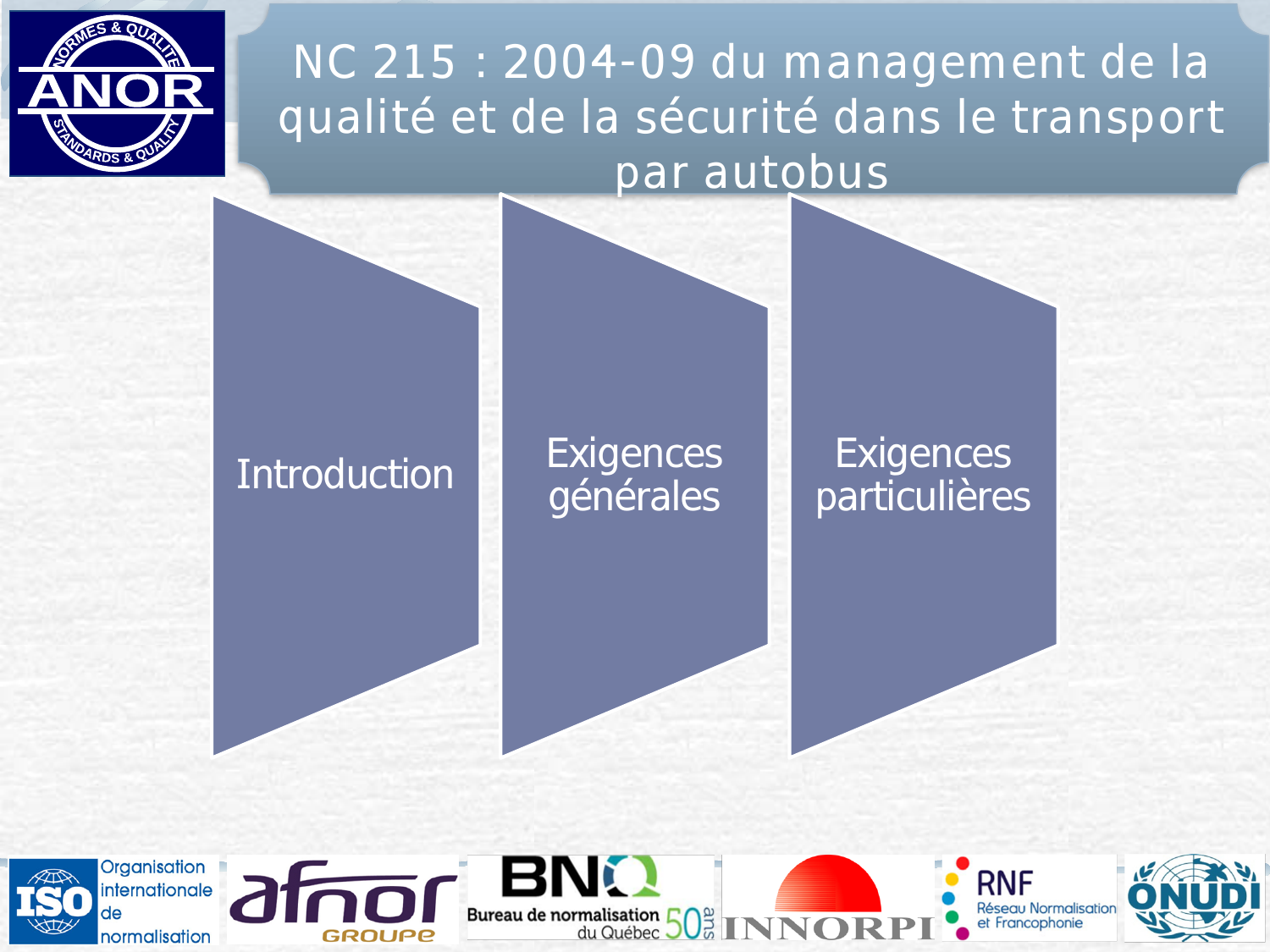

NC 215 : 2004-09 du management de la qualité et de la sécurité dans le transport par autobus
Introduction
Exigences générales
Exigences particulières